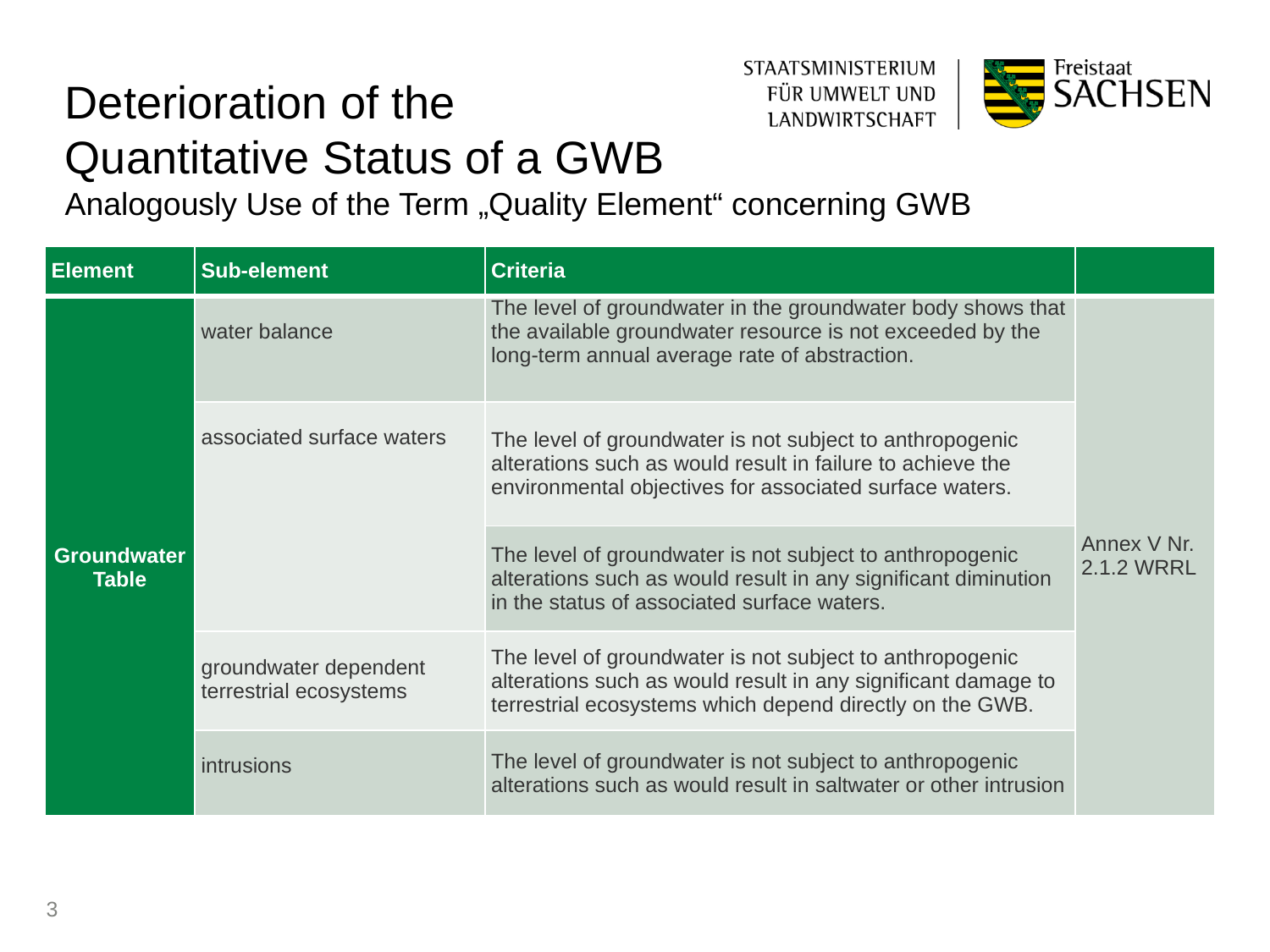

# Deterioration of the Quantitative Status of a GWB Analogously Use of the Term „Quality Element“ concerning GWB
| Element | Sub-element | Criteria |  |
| --- | --- | --- | --- |
| Groundwater Table | water balance | The level of groundwater in the groundwater body shows that the available groundwater resource is not exceeded by the long-term annual average rate of abstraction. | Annex V Nr. 2.1.2 WRRL |
|  | associated surface waters | The level of groundwater is not subject to anthropogenic alterations such as would result in failure to achieve the environmental objectives for associated surface waters. |  |
|  |  | The level of groundwater is not subject to anthropogenic alterations such as would result in any significant diminution in the status of associated surface waters. |  |
|  | groundwater dependent terrestrial ecosystems | The level of groundwater is not subject to anthropogenic alterations such as would result in any significant damage to terrestrial ecosystems which depend directly on the GWB. |  |
|  | intrusions | The level of groundwater is not subject to anthropogenic alterations such as would result in saltwater or other intrusion |  |